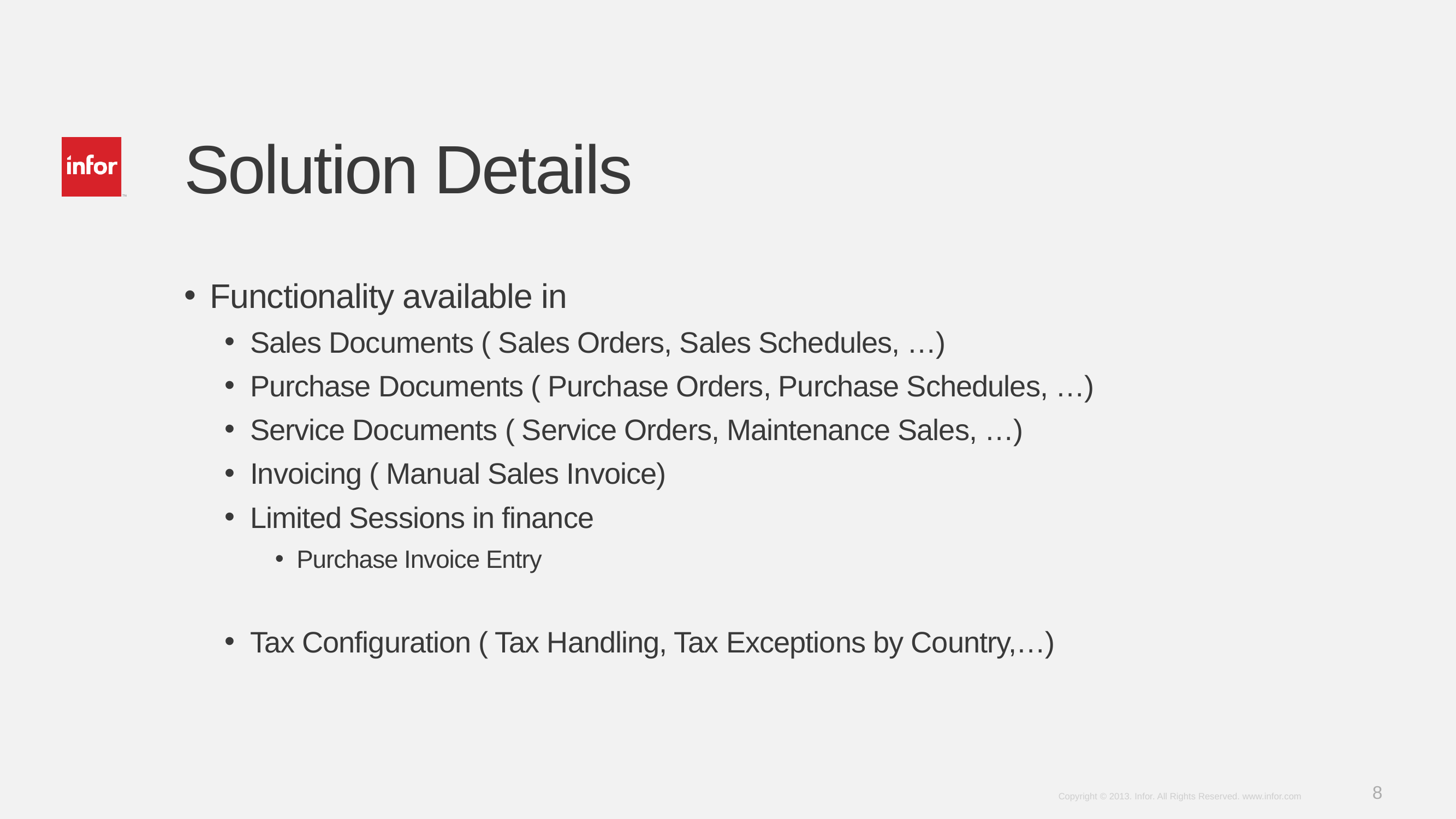

# Solution Details

Functionality available in
Sales Documents ( Sales Orders, Sales Schedules, …)
Purchase Documents ( Purchase Orders, Purchase Schedules, …)
Service Documents ( Service Orders, Maintenance Sales, …)
Invoicing ( Manual Sales Invoice)
Limited Sessions in finance
Purchase Invoice Entry

Tax Configuration ( Tax Handling, Tax Exceptions by Country,…)